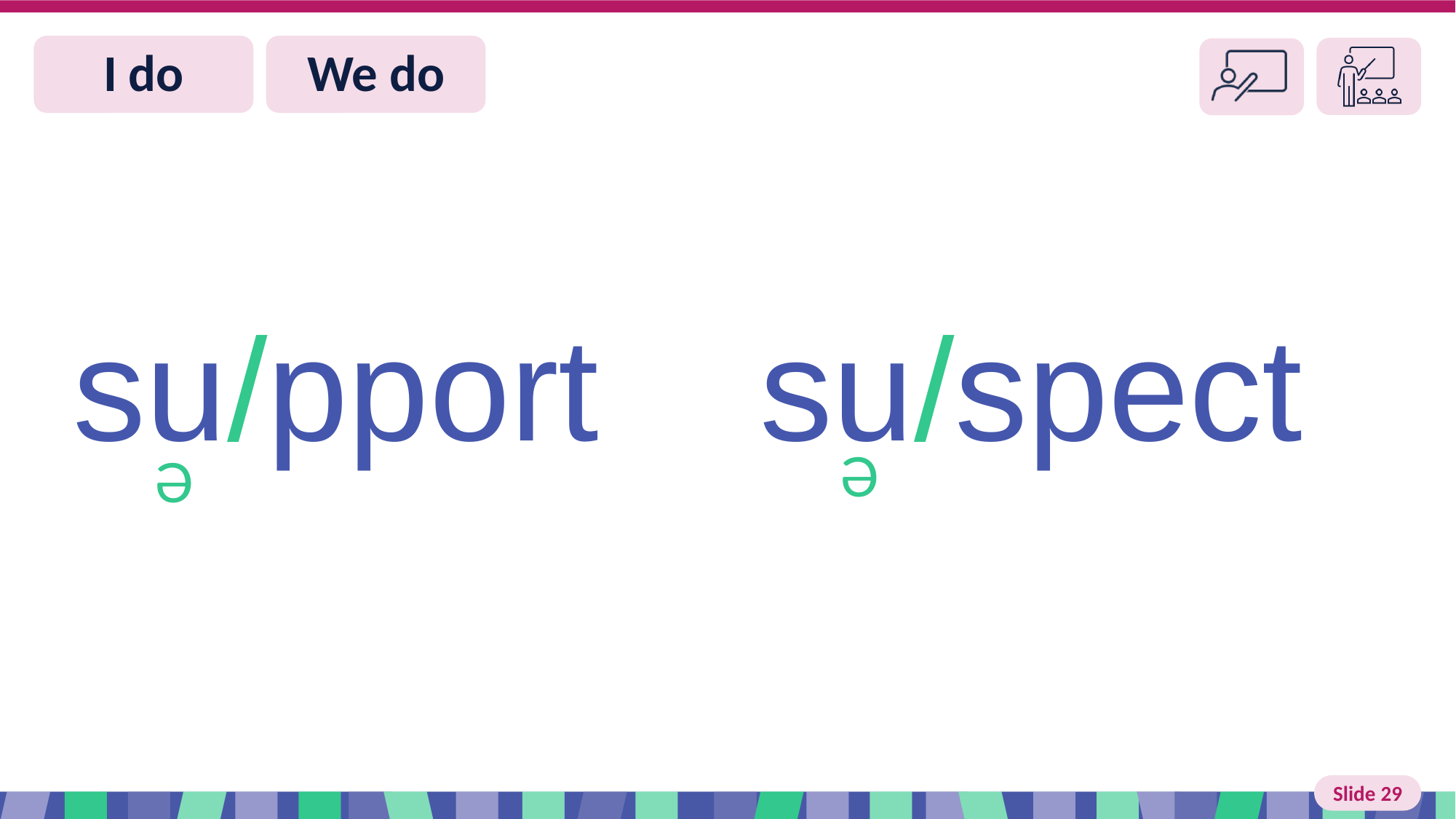

Slide 29 I do
su/pport    su/spect
Ə
Ə